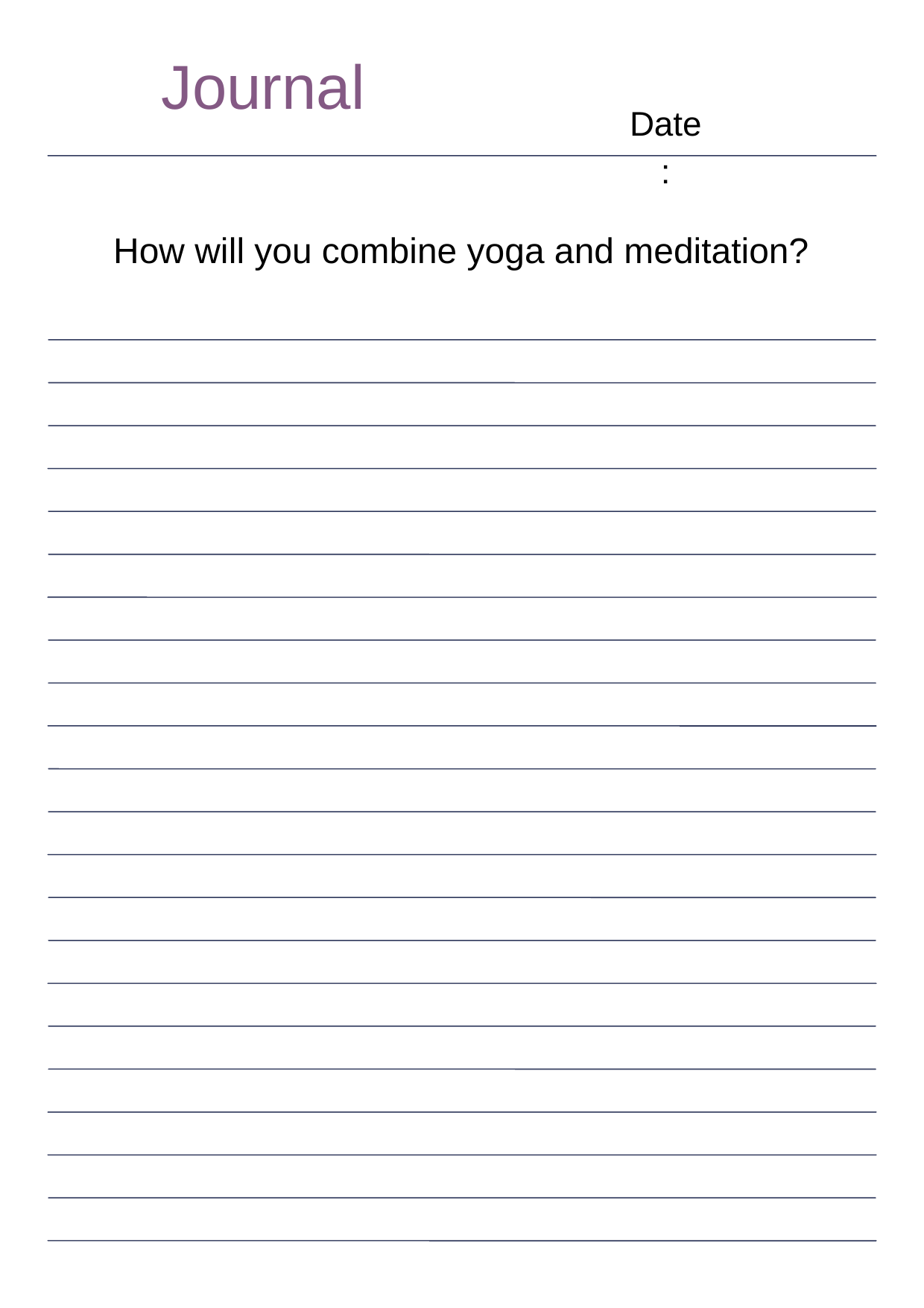

Journal
Date:

How will you combine yoga and meditation?